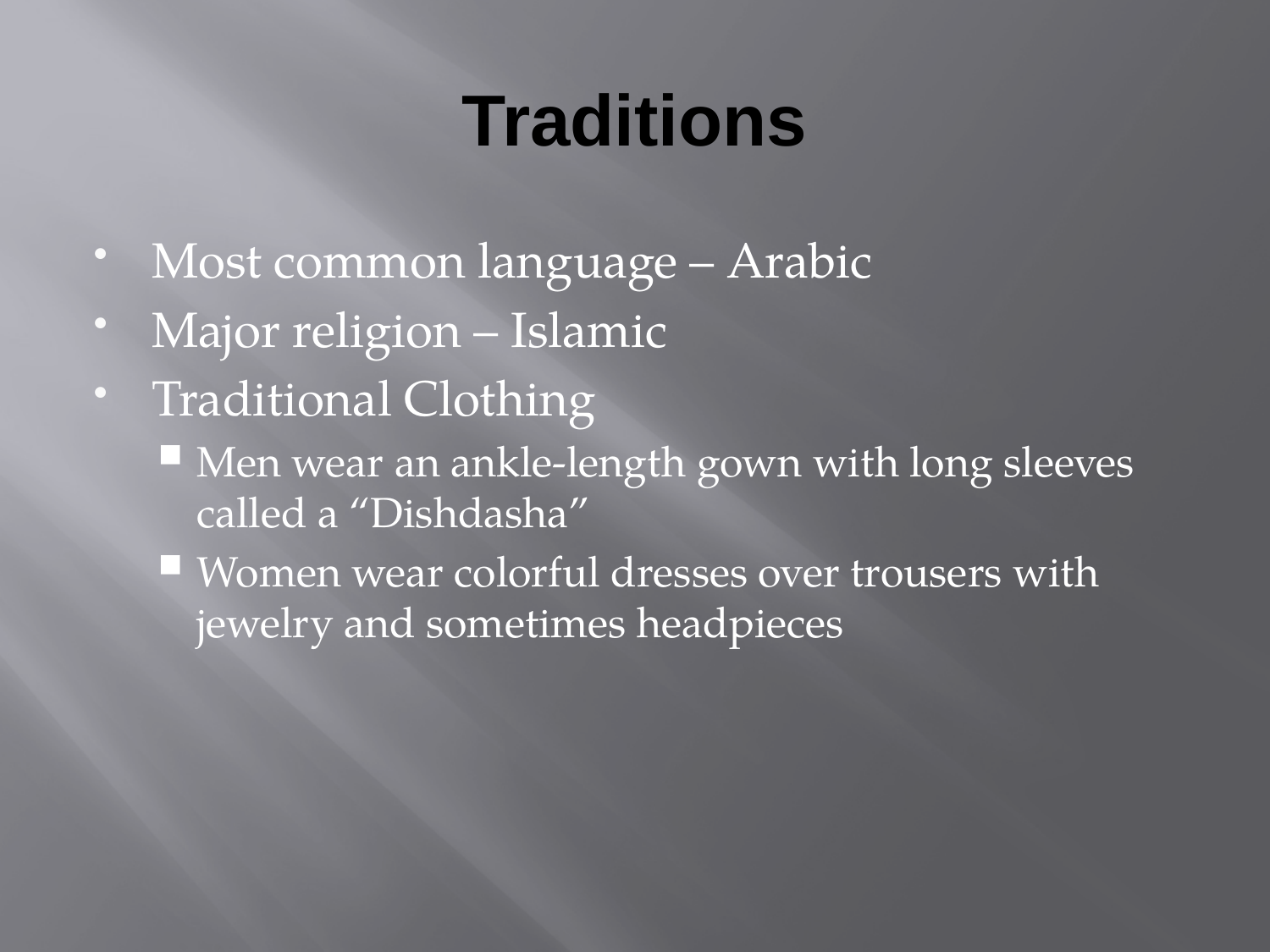

# Traditions
Most common language – Arabic
Major religion – Islamic
Traditional Clothing
Men wear an ankle-length gown with long sleeves called a “Dishdasha”
Women wear colorful dresses over trousers with jewelry and sometimes headpieces